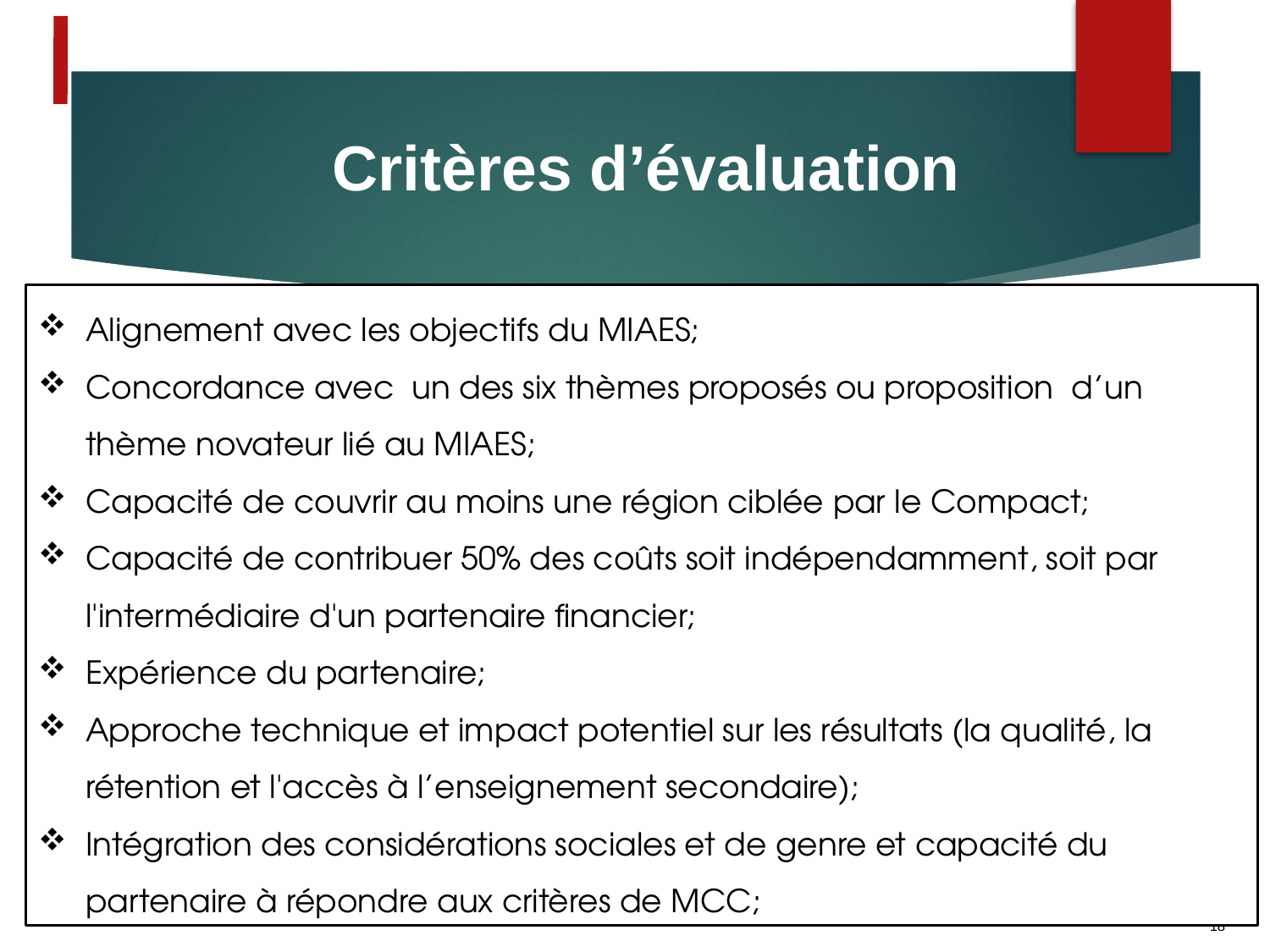

Critères d’évaluation
Alignement avec les objectifs du MIAES;
Concordance avec  un des six thèmes proposés ou proposition  d’un thème novateur lié au MIAES;
Capacité de couvrir au moins une région ciblée par le Compact;
Capacité de contribuer 50% des coûts soit indépendamment, soit par l'intermédiaire d'un partenaire financier;
Expérience du partenaire;
Approche technique et impact potentiel sur les résultats (la qualité, la rétention et l'accès à l’enseignement secondaire);
Intégration des considérations sociales et de genre et capacité du partenaire à répondre aux critères de MCC;